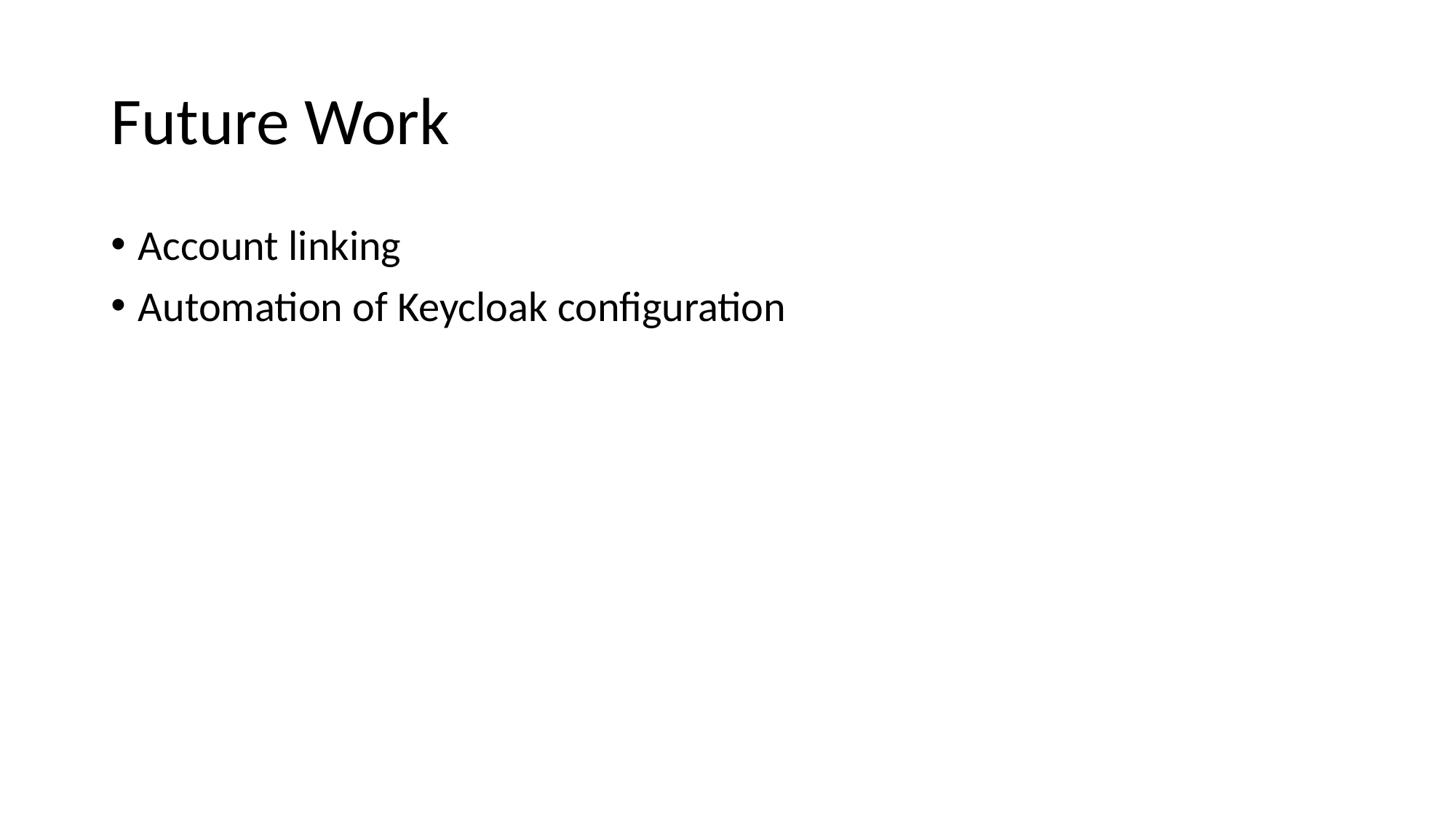

# Future Work
Account linking
Automation of Keycloak configuration